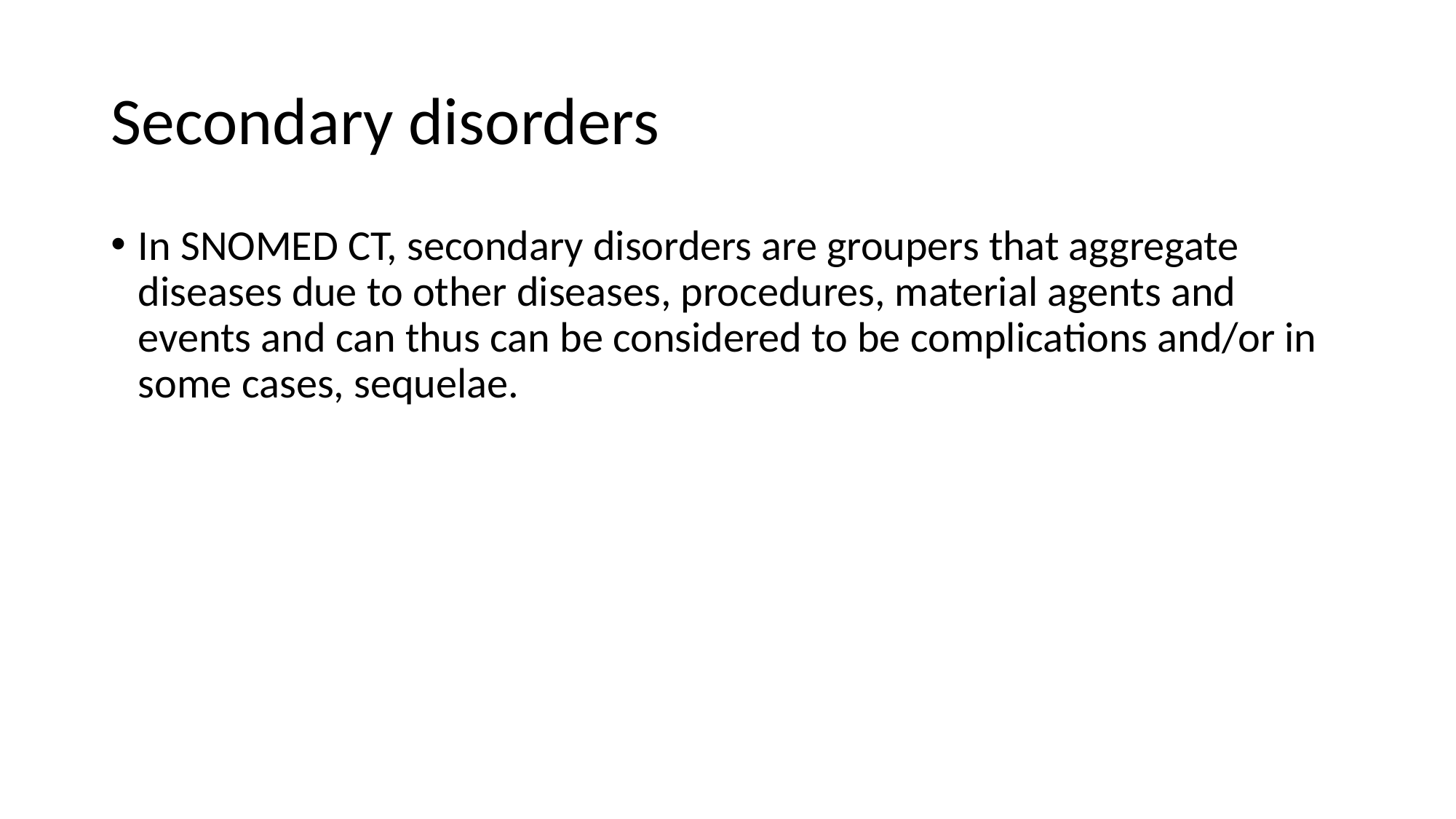

# Secondary disorders
In SNOMED CT, secondary disorders are groupers that aggregate diseases due to other diseases, procedures, material agents and events and can thus can be considered to be complications and/or in some cases, sequelae.